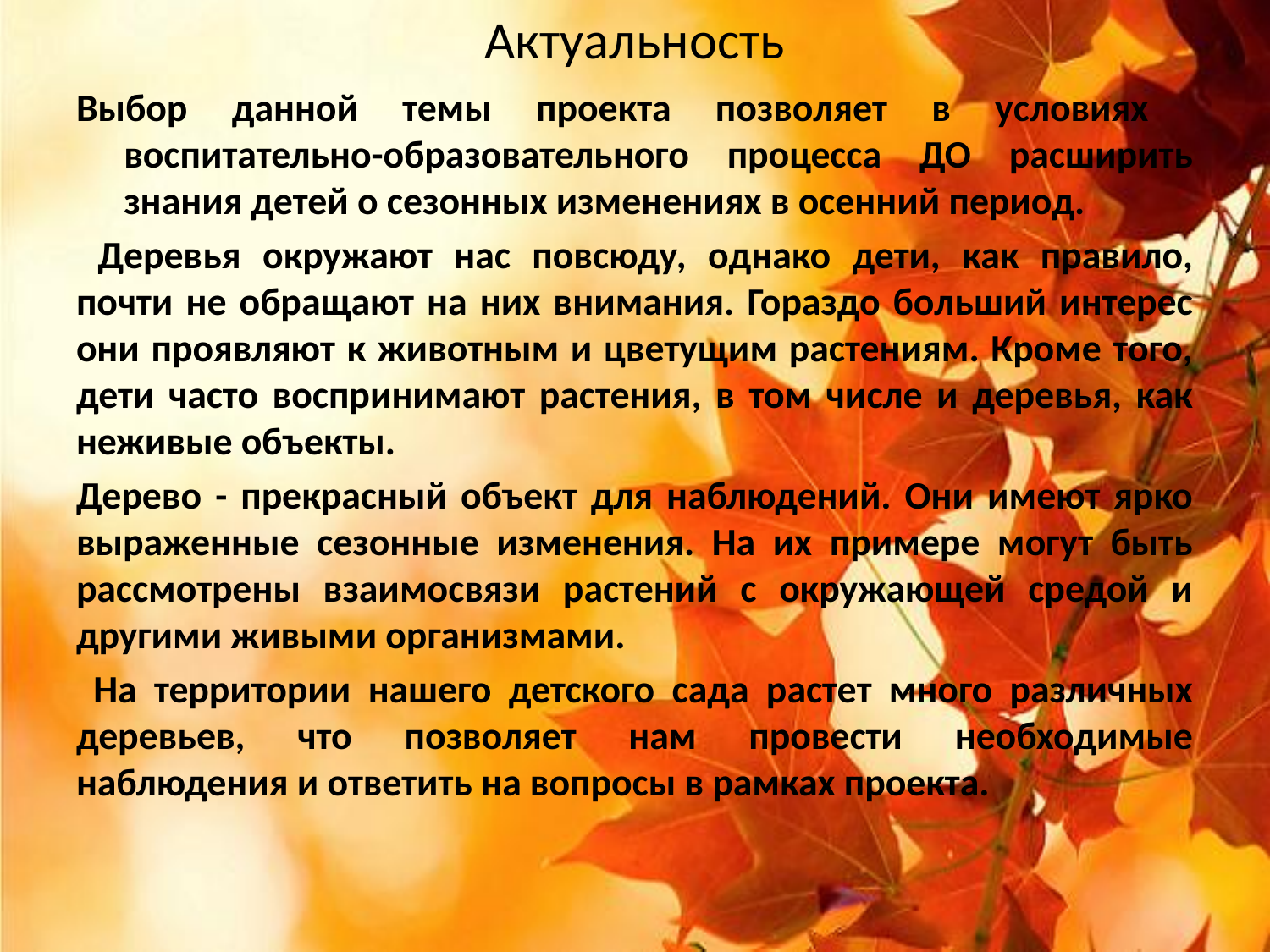

# Актуальность
Выбор данной темы проекта позволяет в условиях  воспитательно-образовательного процесса ДО расширить знания детей о сезонных изменениях в осенний период.
 Деревья окружают нас повсюду, однако дети, как правило, почти не обращают на них внимания. Гораздо больший интерес они проявляют к животным и цветущим растениям. Кроме того, дети часто воспринимают растения, в том числе и деревья, как неживые объекты.
Дерево - прекрасный объект для наблюдений. Они имеют ярко выраженные сезонные изменения. На их примере могут быть рассмотрены взаимосвязи растений с окружающей средой и другими живыми организмами.
 На территории нашего детского сада растет много различных деревьев, что позволяет нам провести необходимые наблюдения и ответить на вопросы в рамках проекта.